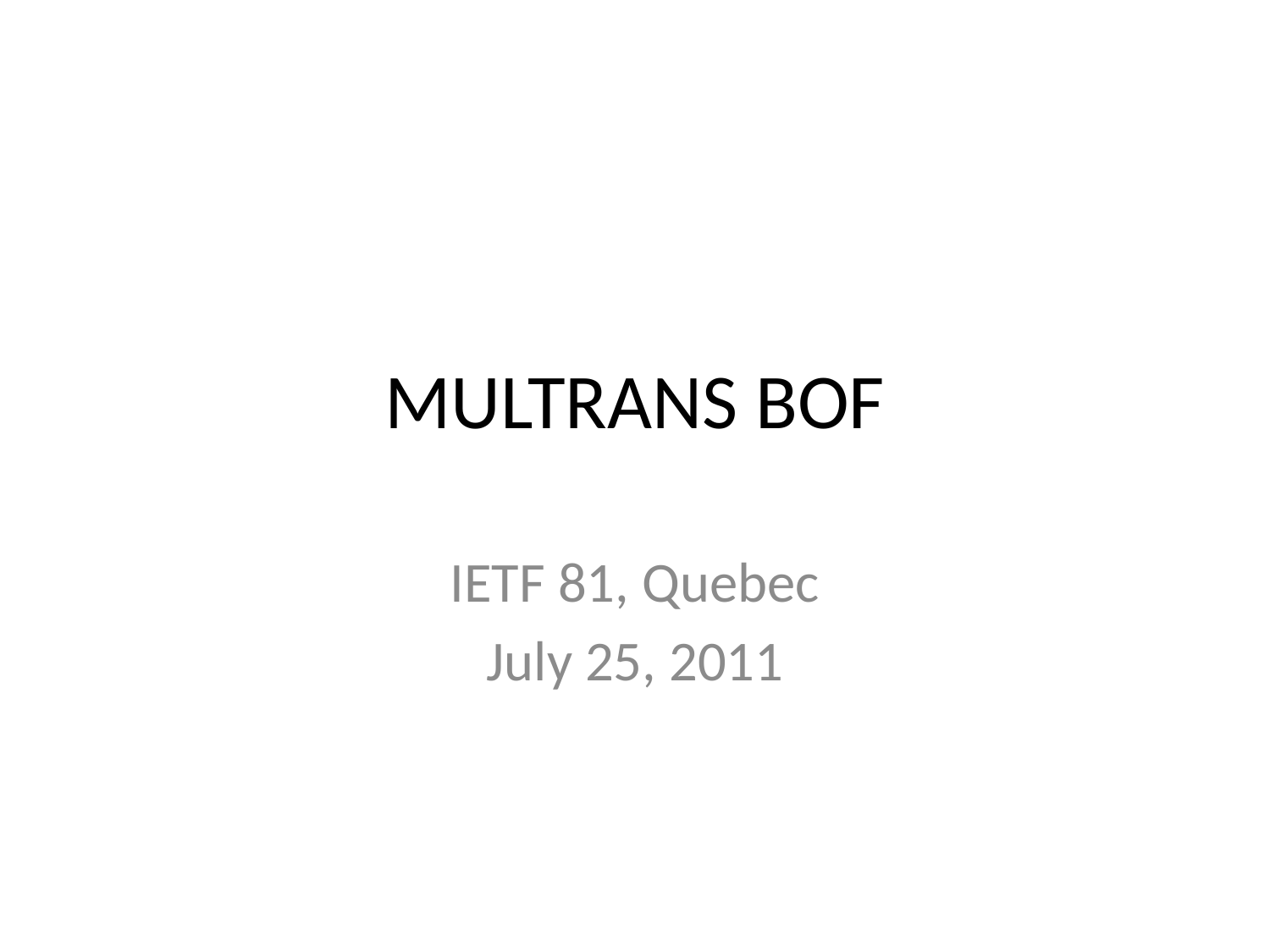

# MULTRANS BOF
IETF 81, Quebec
July 25, 2011